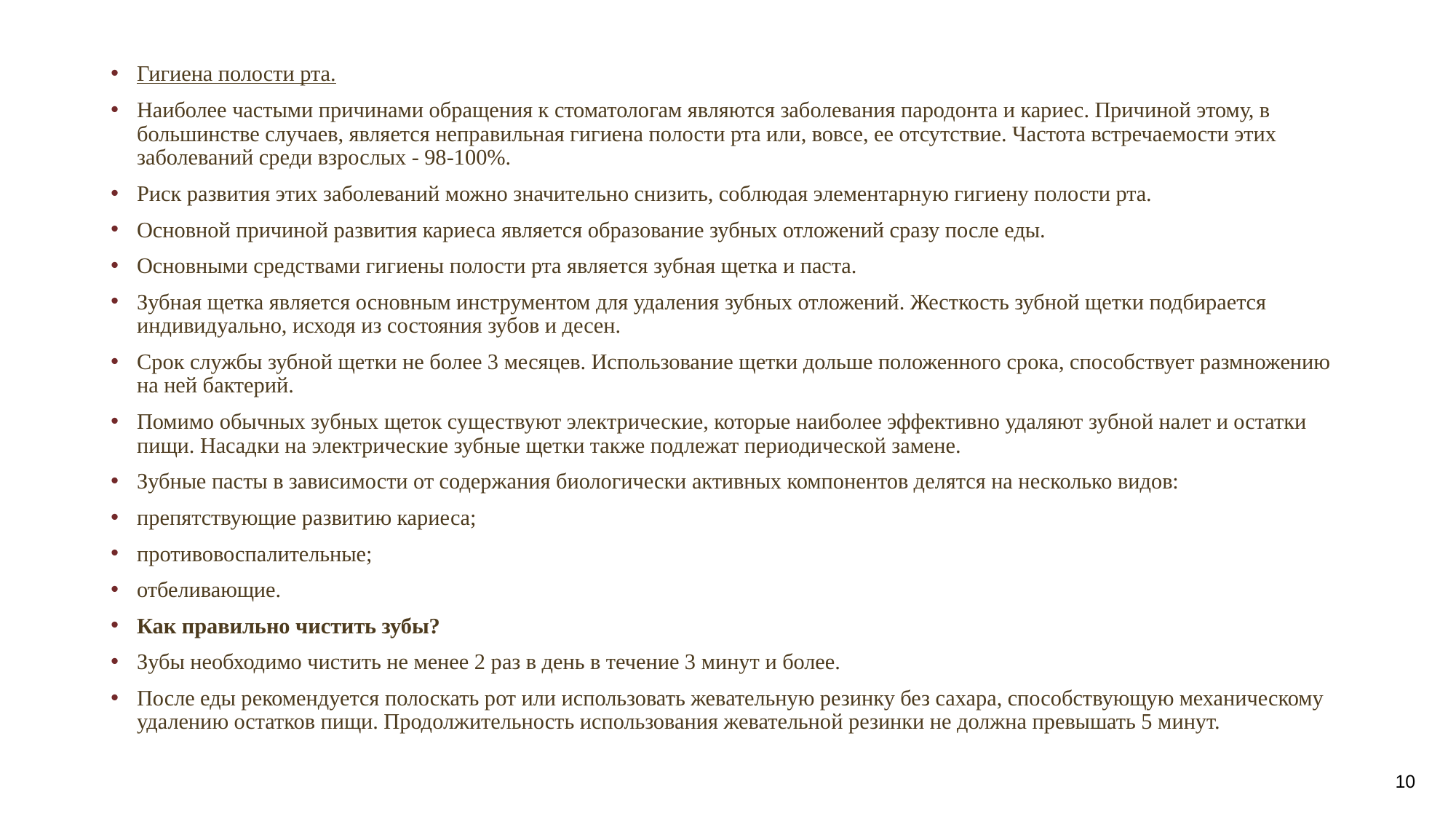

Гигиена полости рта.
Наиболее частыми причинами обращения к стоматологам являются заболевания пародонта и кариес. Причиной этому, в большинстве случаев, является неправильная гигиена полости рта или, вовсе, ее отсутствие. Частота встречаемости этих заболеваний среди взрослых - 98-100%.
Риск развития этих заболеваний можно значительно снизить, соблюдая элементарную гигиену полости рта.
Основной причиной развития кариеса является образование зубных отложений сразу после еды.
Основными средствами гигиены полости рта является зубная щетка и паста.
Зубная щетка является основным инструментом для удаления зубных отложений. Жесткость зубной щетки подбирается индивидуально, исходя из состояния зубов и десен.
Срок службы зубной щетки не более 3 месяцев. Использование щетки дольше положенного срока, способствует размножению на ней бактерий.
Помимо обычных зубных щеток существуют электрические, которые наиболее эффективно удаляют зубной налет и остатки пищи. Насадки на электрические зубные щетки также подлежат периодической замене.
Зубные пасты в зависимости от содержания биологически активных компонентов делятся на несколько видов:
препятствующие развитию кариеса;
противовоспалительные;
отбеливающие.
Как правильно чистить зубы?
Зубы необходимо чистить не менее 2 раз в день в течение 3 минут и более.
После еды рекомендуется полоскать рот или использовать жевательную резинку без сахара, способствующую механическому удалению остатков пищи. Продолжительность использования жевательной резинки не должна превышать 5 минут.
10